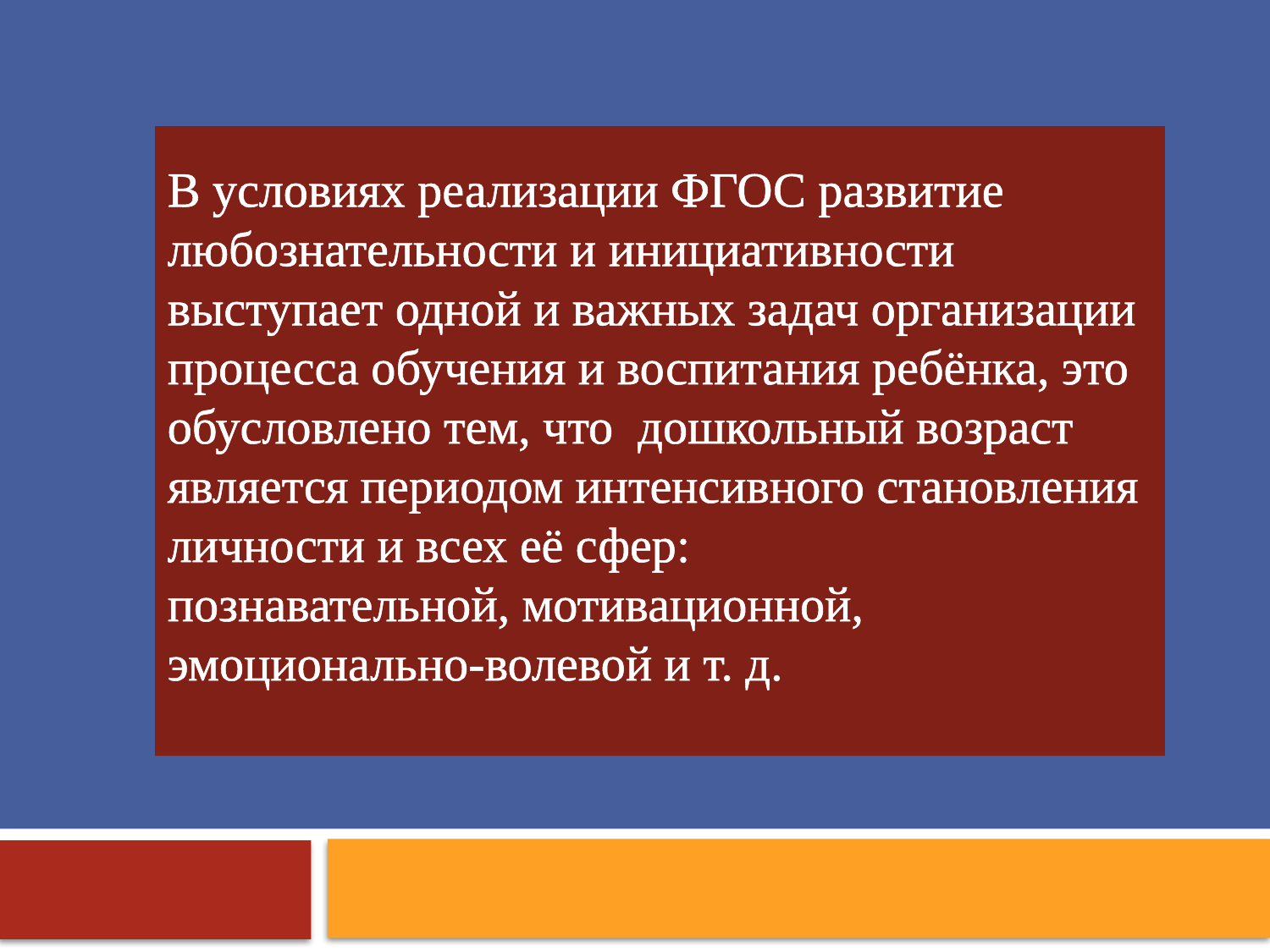

# В условиях реализации ФГОС развитие любознательности и инициативности выступает одной и важных задач организации процесса обучения и воспитания ребёнка, это обусловлено тем, что  дошкольный возраст является периодом интенсивного становления личности и всех её сфер: познавательной, мотивационной, эмоционально-волевой и т. д.